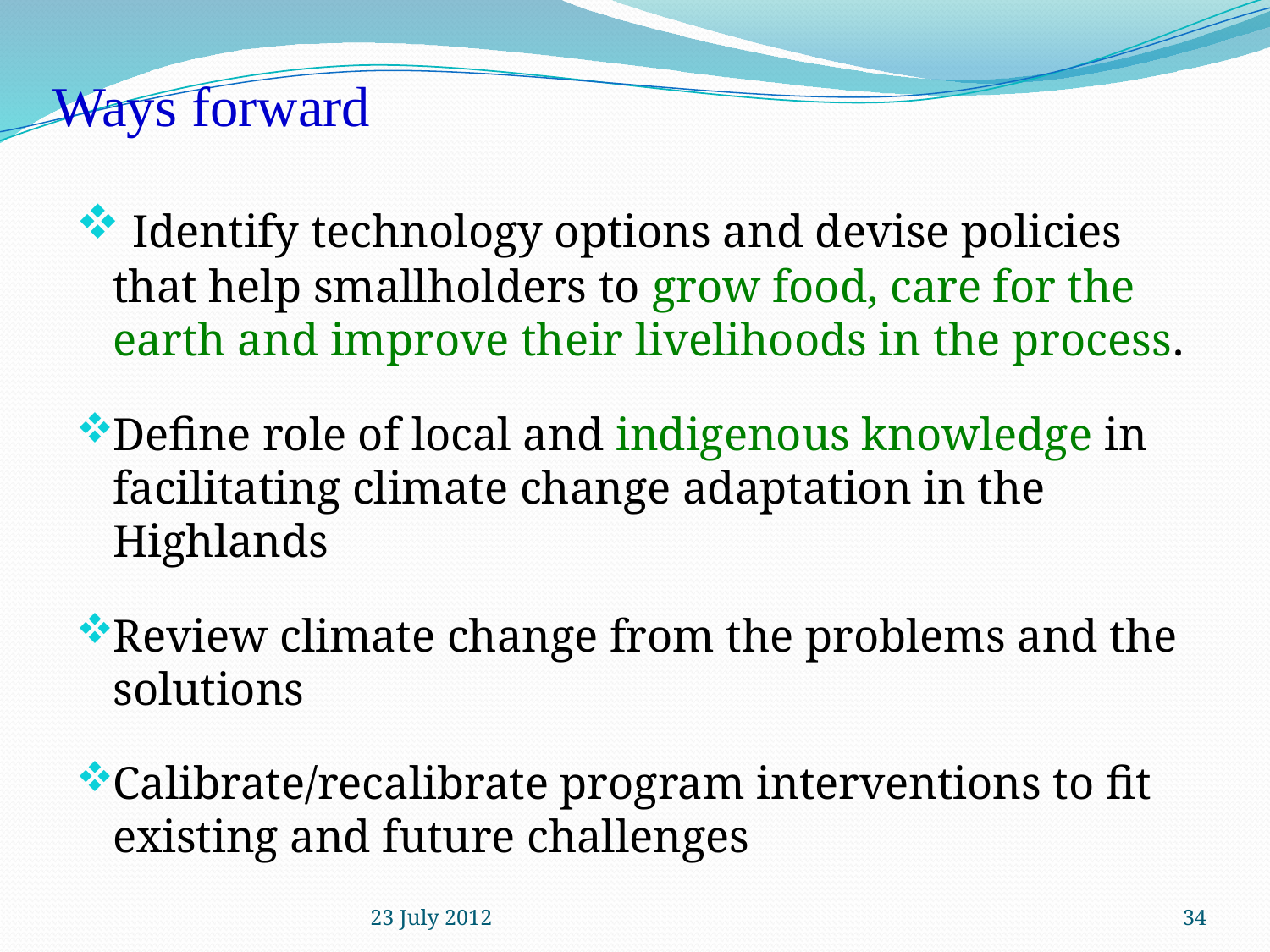

# Ways forward
 Identify technology options and devise policies that help smallholders to grow food, care for the earth and improve their livelihoods in the process.
Define role of local and indigenous knowledge in facilitating climate change adaptation in the Highlands
Review climate change from the problems and the solutions
Calibrate/recalibrate program interventions to fit existing and future challenges

23 July 2012
34